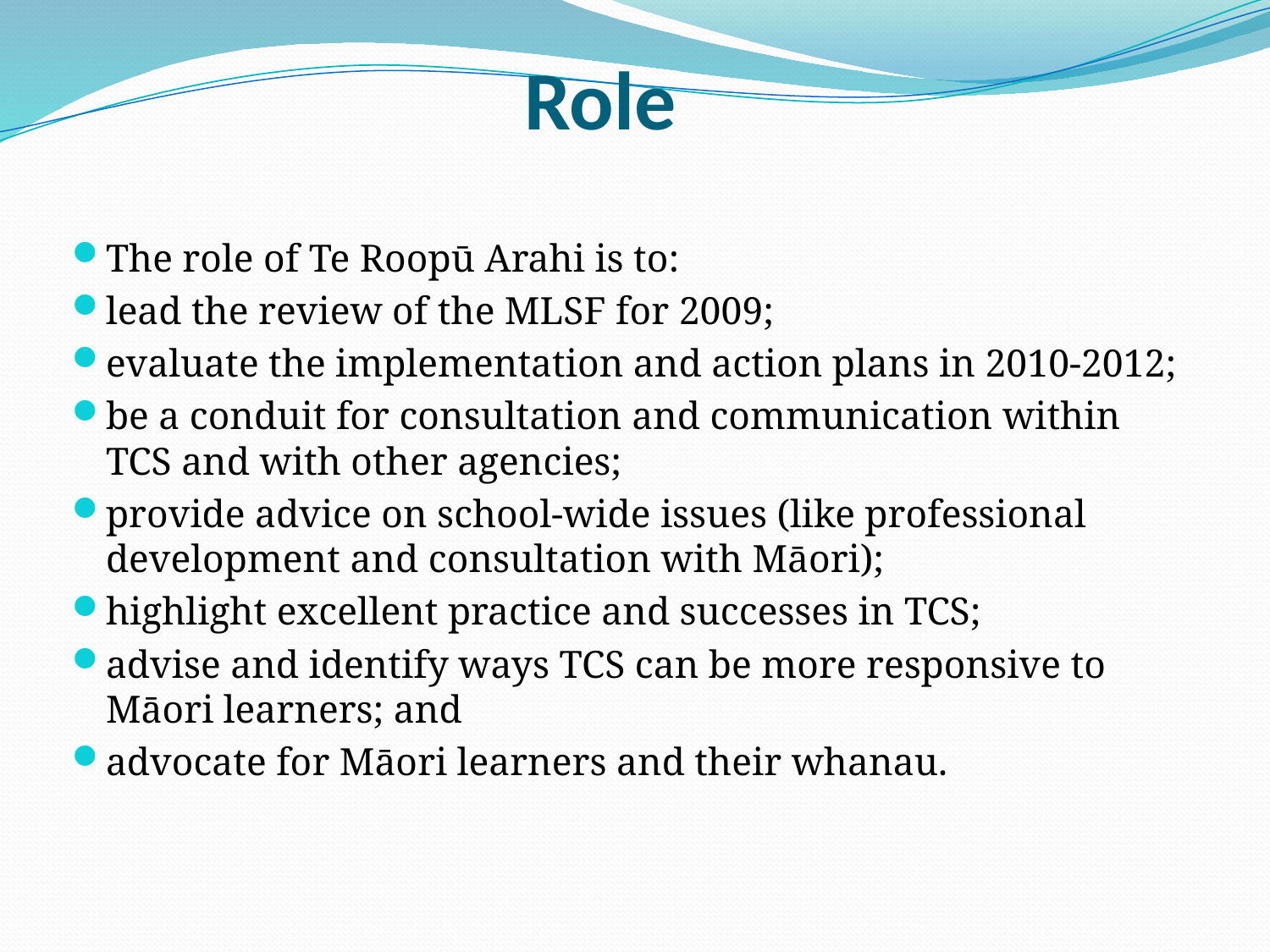

# Role
The role of Te Roopū Arahi is to:
lead the review of the MLSF for 2009;
evaluate the implementation and action plans in 2010-2012;
be a conduit for consultation and communication within TCS and with other agencies;
provide advice on school-wide issues (like professional development and consultation with Māori);
highlight excellent practice and successes in TCS;
advise and identify ways TCS can be more responsive to Māori learners; and
advocate for Māori learners and their whanau.